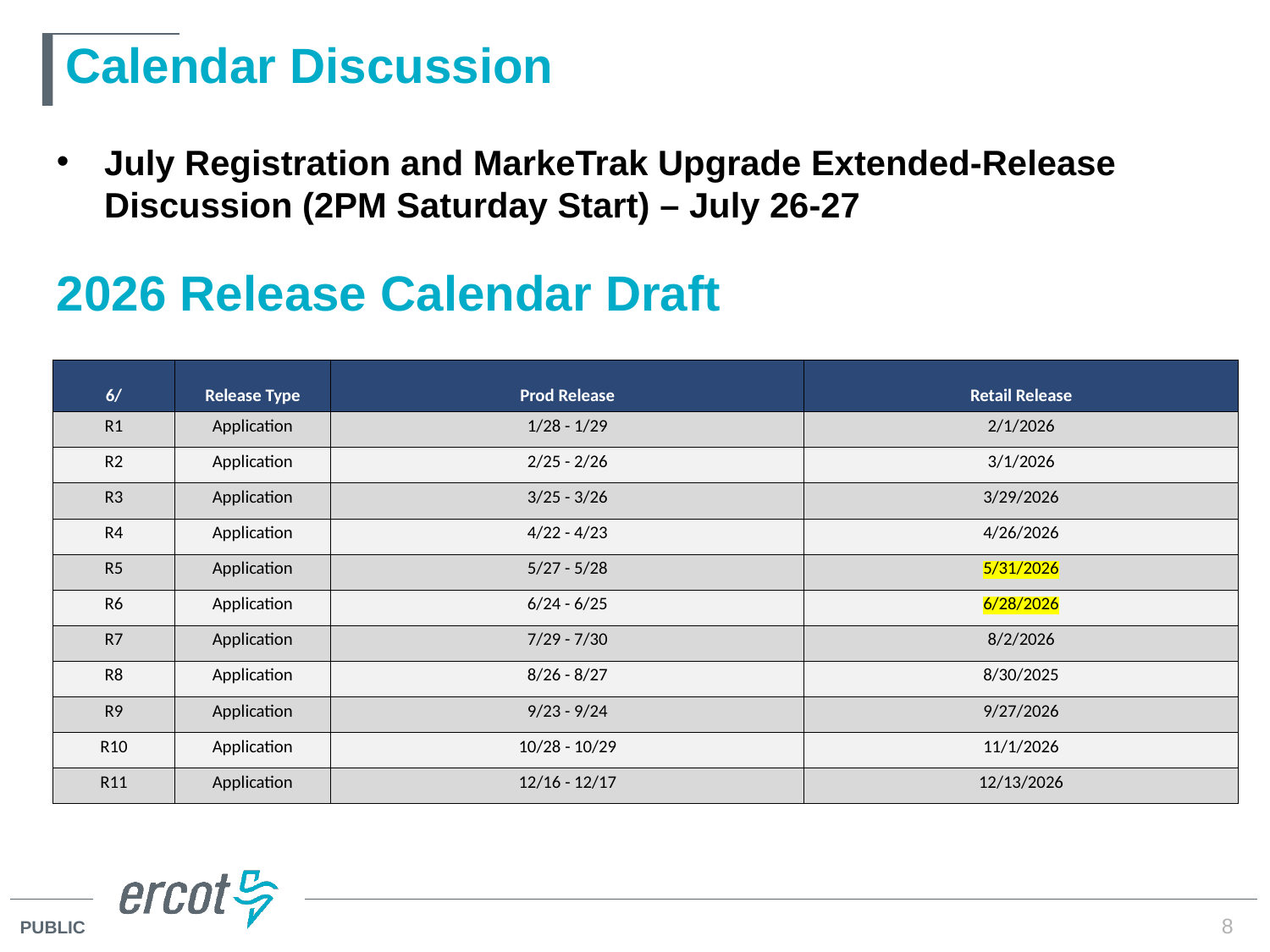

Calendar Discussion
July Registration and MarkeTrak Upgrade Extended-Release Discussion (2PM Saturday Start) – July 26-27
# 2026 Release Calendar Draft
| 6/ | Release Type | Prod Release | Retail Release |
| --- | --- | --- | --- |
| R1 | Application | 1/28 - 1/29 | 2/1/2026 |
| R2 | Application | 2/25 - 2/26 | 3/1/2026 |
| R3 | Application | 3/25 - 3/26 | 3/29/2026 |
| R4 | Application | 4/22 - 4/23 | 4/26/2026 |
| R5 | Application | 5/27 - 5/28 | 5/31/2026 |
| R6 | Application | 6/24 - 6/25 | 6/28/2026 |
| R7 | Application | 7/29 - 7/30 | 8/2/2026 |
| R8 | Application | 8/26 - 8/27 | 8/30/2025 |
| R9 | Application | 9/23 - 9/24 | 9/27/2026 |
| R10 | Application | 10/28 - 10/29 | 11/1/2026 |
| R11 | Application | 12/16 - 12/17 | 12/13/2026 |
8